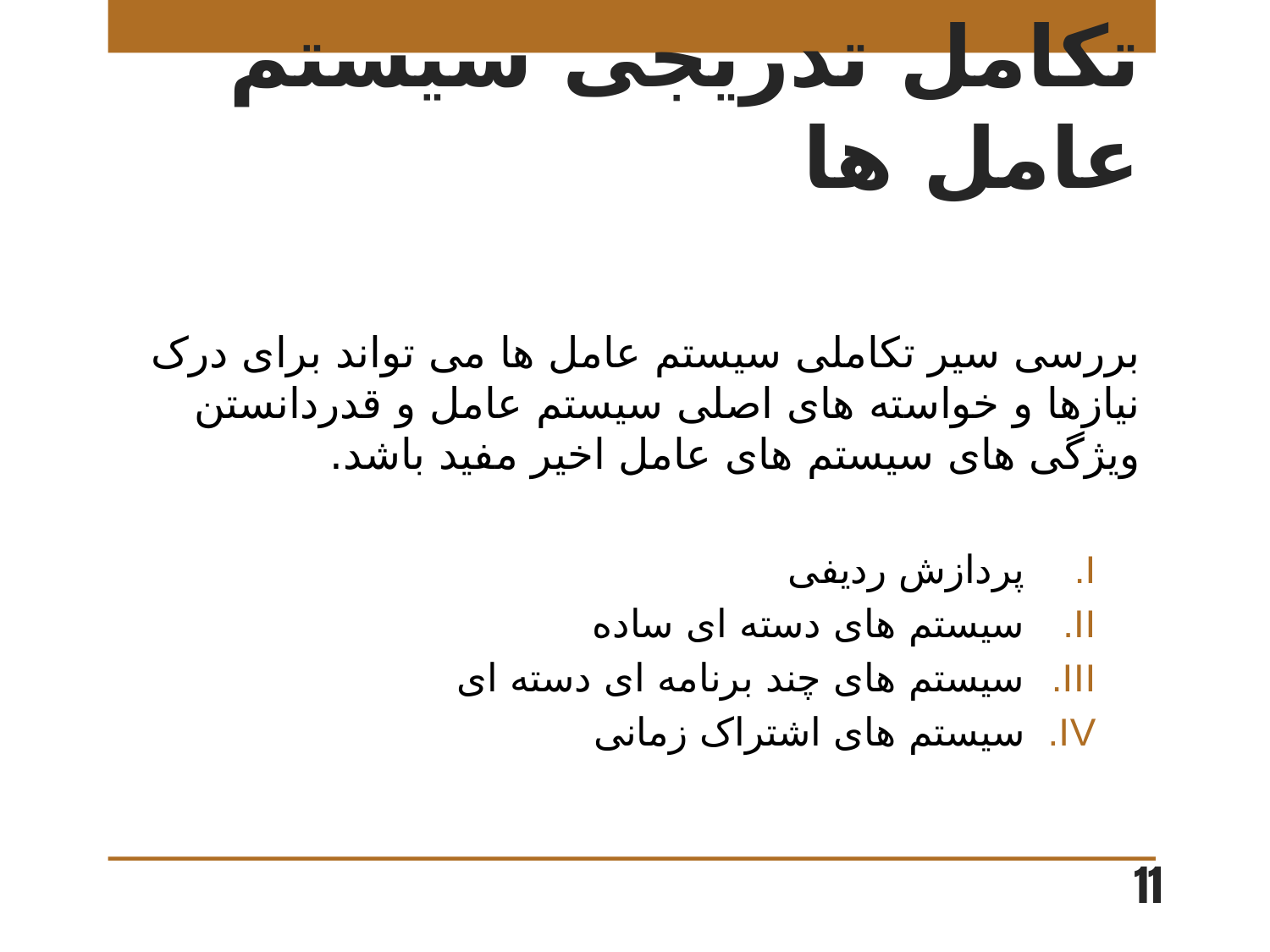

# تكامل تدریجی سيستم عامل ها
بررسی سیر تکاملی سیستم عامل ها می تواند برای درک نیازها و خواسته های اصلی سیستم عامل و قدردانستن ویژگی های سیستم های عامل اخیر مفید باشد.

پردازش ردیفی
سیستم های دسته ای ساده
سیستم های چند برنامه ای دسته ای
سیستم های اشتراک زمانی
11